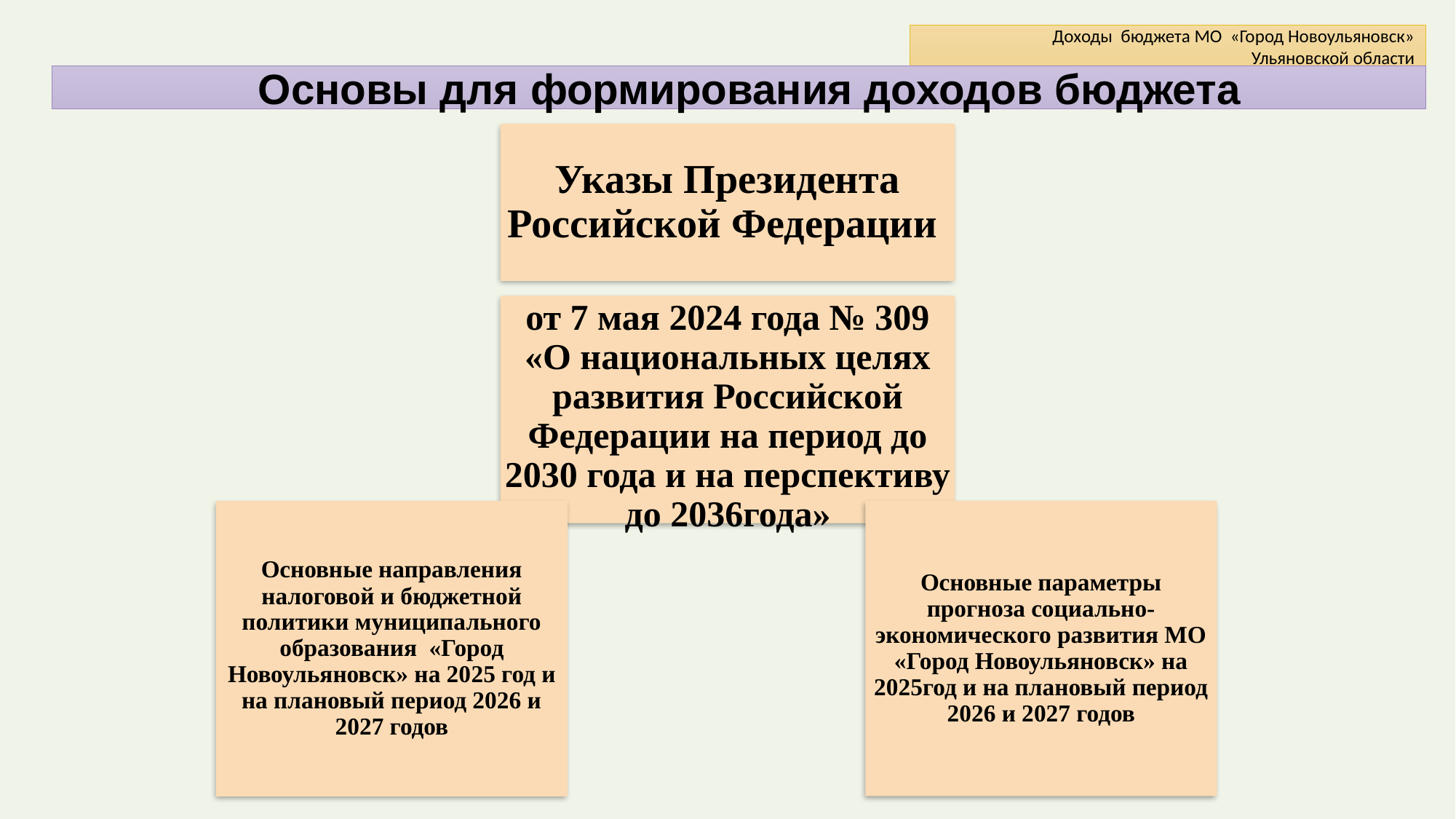

Доходы  бюджета МО  «Город Новоульяновск»
 Ульяновской области
Основы для формирования доходов бюджета

Указы Президента Российской Федерации

от 7 мая 2024 года № 309 «О национальных целях развития Российской Федерации на период до 2030 года и на перспективу до 2036года»

Основные параметры прогноза социально-экономического развития МО «Город Новоульяновск» на 2025год и на плановый период 2026 и 2027 годов

Основные направления налоговой и бюджетной политики муниципального образования  «Город Новоульяновск» на 2025 год и на плановый период 2026 и 2027 годов